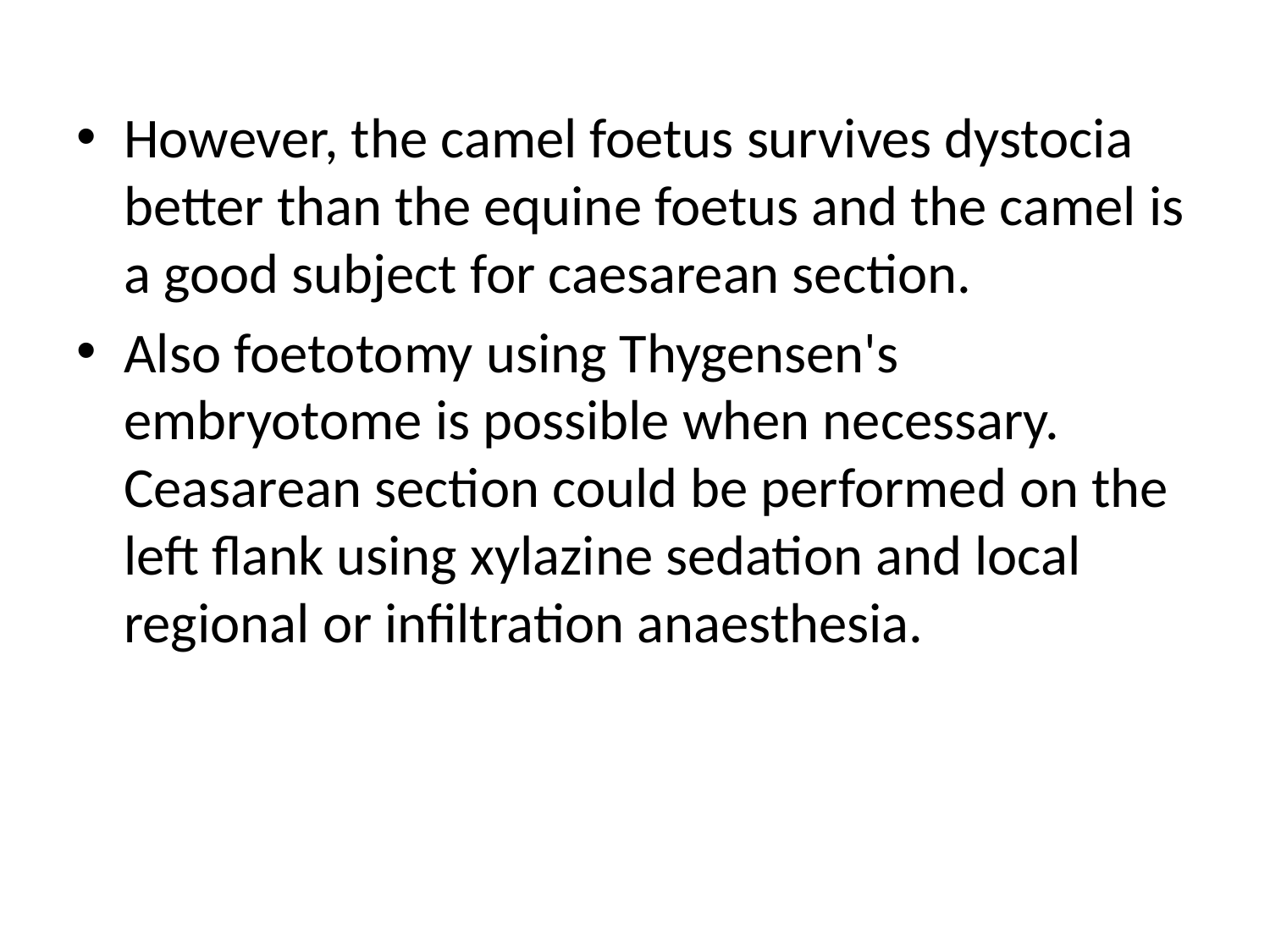

However, the camel foetus survives dystocia better than the equine foetus and the camel is a good subject for caesarean section.
Also foetotomy using Thygensen's embryotome is possible when necessary. Ceasarean section could be performed on the left flank using xylazine sedation and local regional or infiltration anaesthesia.